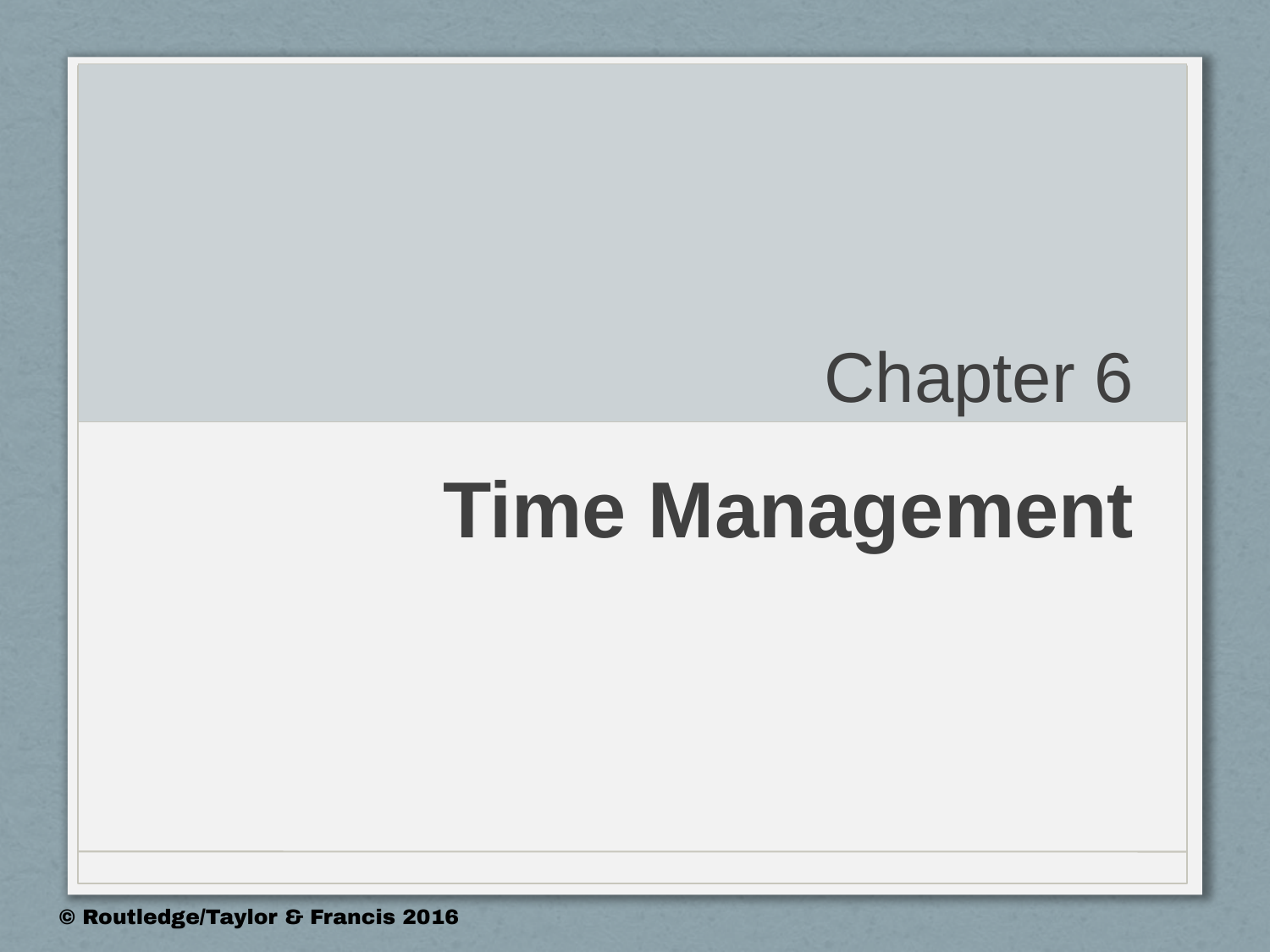

# Chapter 6
Time Management
© Routledge/Taylor & Francis 2016